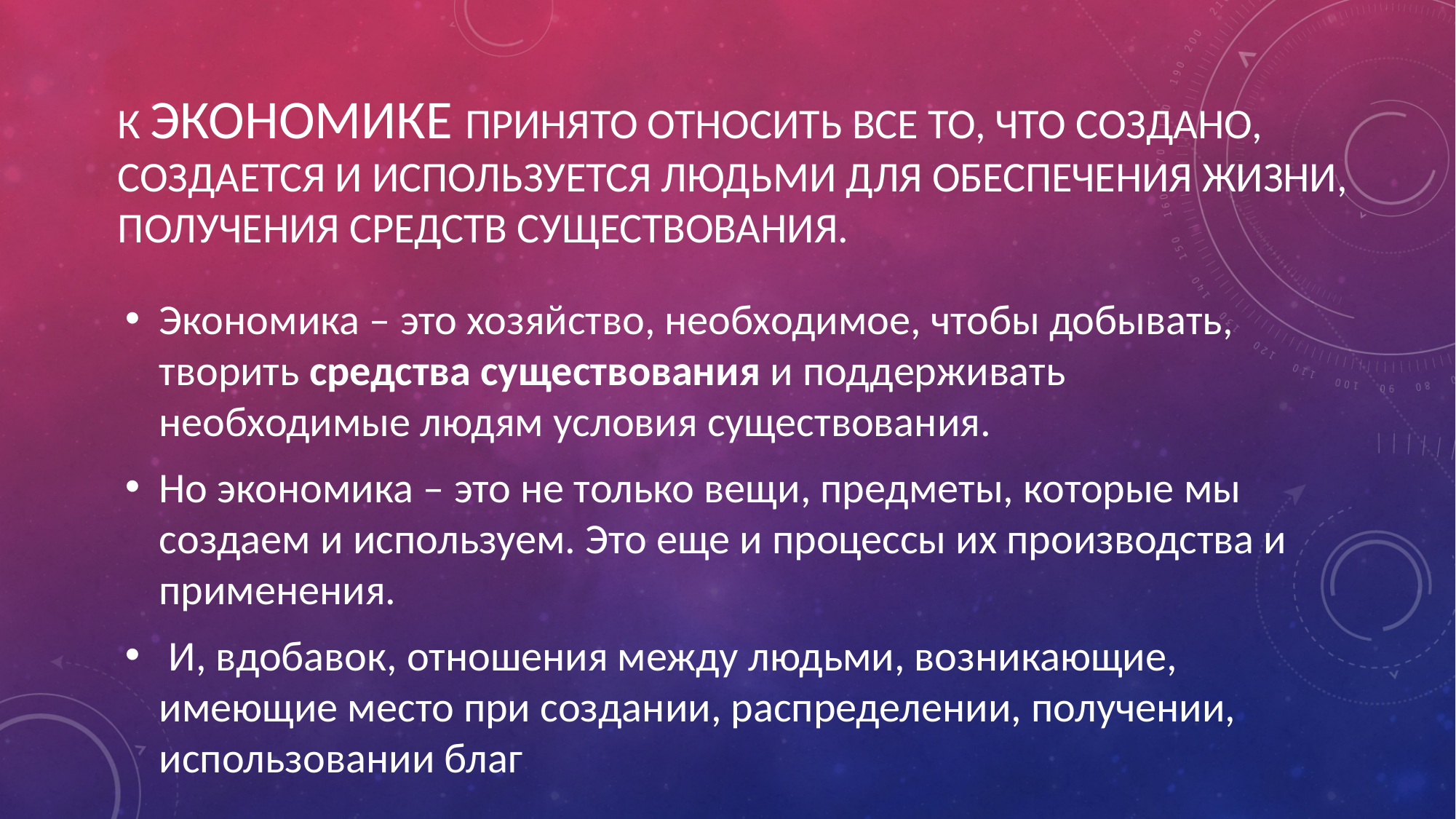

# К ЭКОНОМИКЕ ПРИНЯТО ОТНОСИТЬ ВСЕ ТО, ЧТО СОЗДАНО, СОЗДАЕТСЯ И ИСПОЛЬЗУЕТСЯ ЛЮДЬМИ ДЛЯ ОБЕСПЕЧЕНИЯ ЖИЗНИ, ПОЛУЧЕНИЯ СРЕДСТВ СУЩЕСТВОВАНИЯ.
Экономика – это хозяйство, необходимое, чтобы добывать, творить средства существования и поддерживать необходимые людям условия существования.
Но экономика – это не только вещи, предметы, которые мы создаем и используем. Это еще и процессы их производства и применения.
 И, вдобавок, отношения между людьми, возникающие, имеющие место при создании, распределении, получении, использовании благ